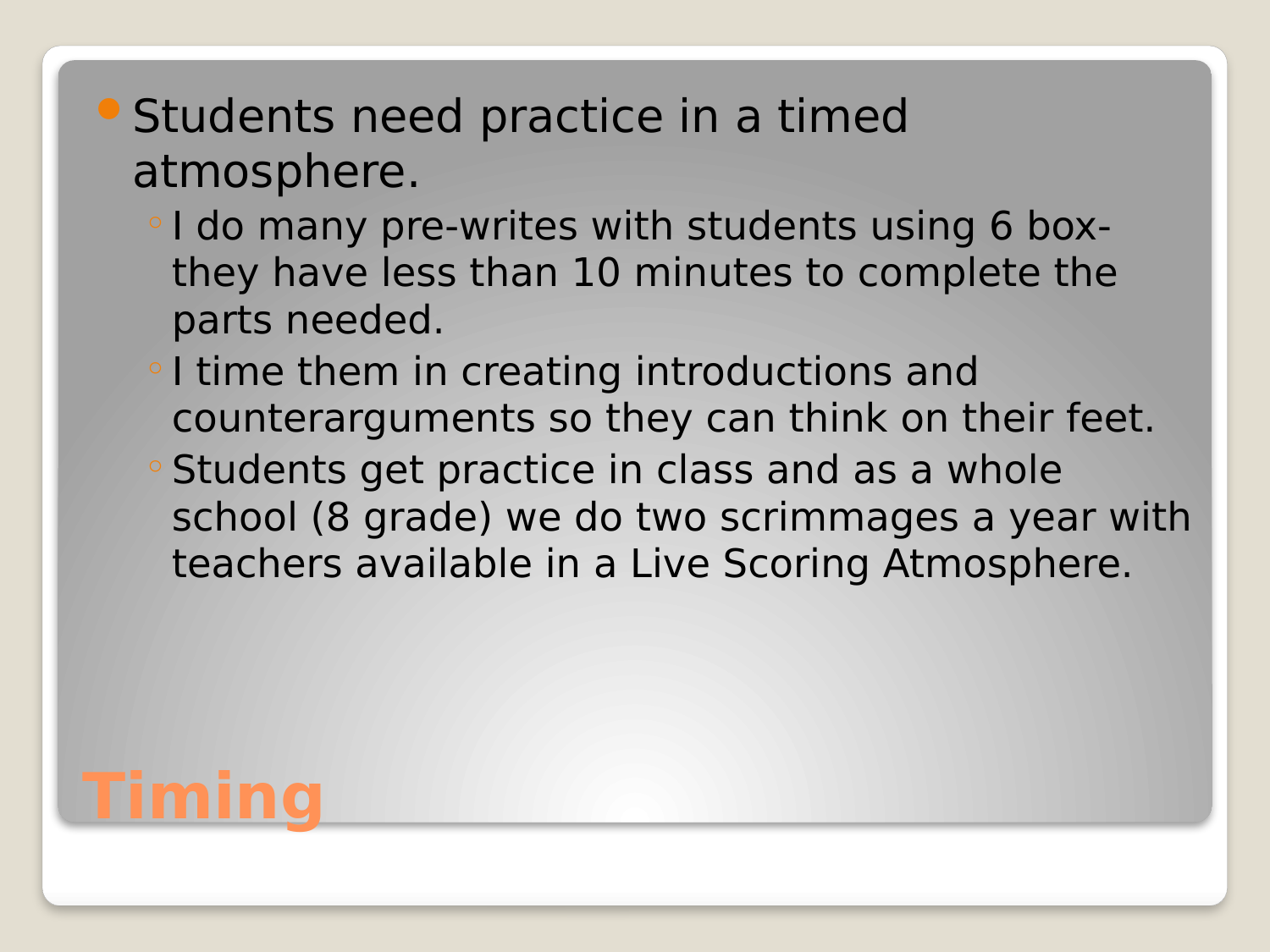

Students need practice in a timed atmosphere.
I do many pre-writes with students using 6 box- they have less than 10 minutes to complete the parts needed.
I time them in creating introductions and  counterarguments so they can think on their feet.
Students get practice in class and as a whole school (8 grade) we do two scrimmages a year with teachers available in a Live Scoring Atmosphere.
# Timing